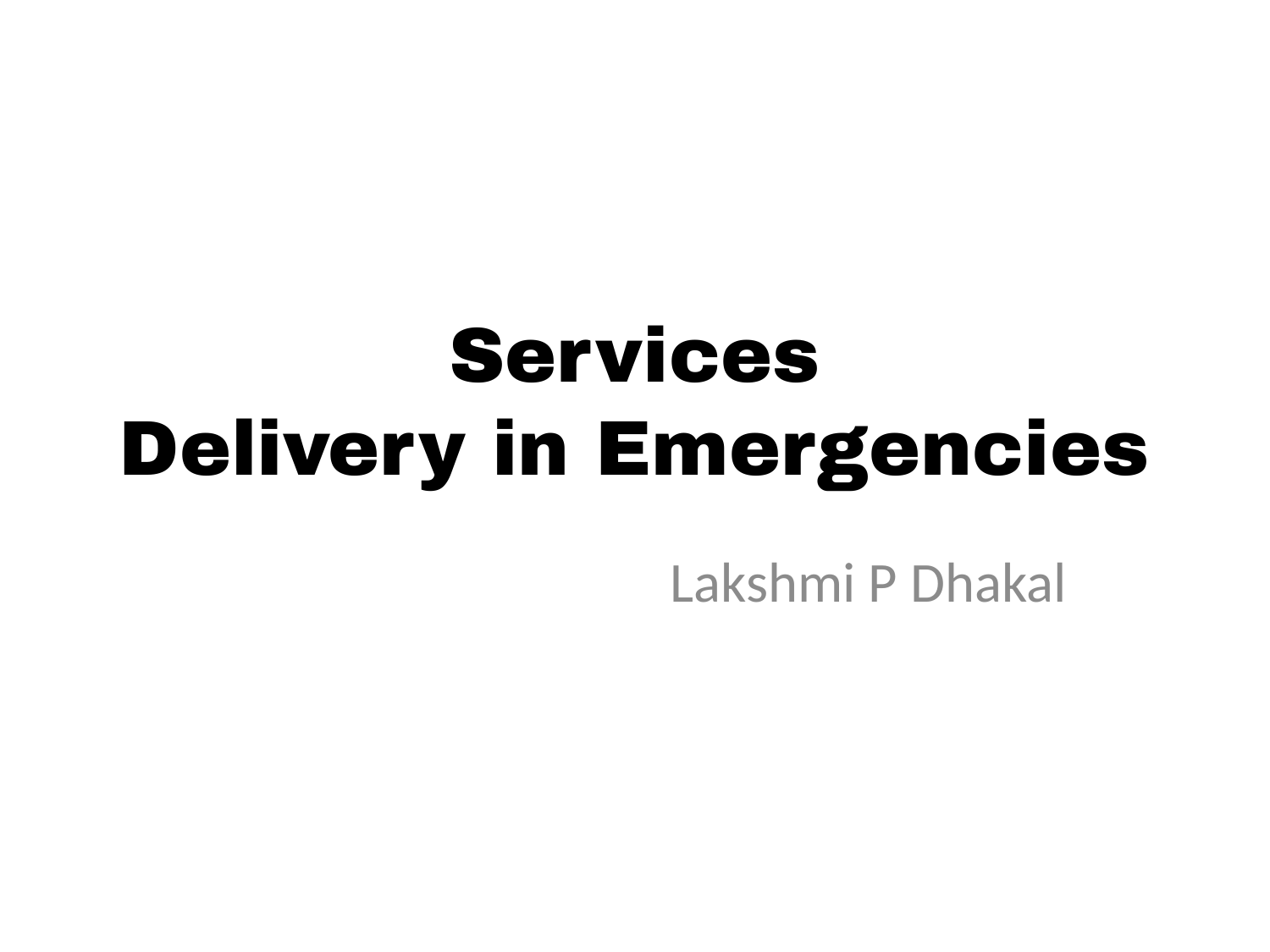

# Services Delivery in Emergencies
Lakshmi P Dhakal